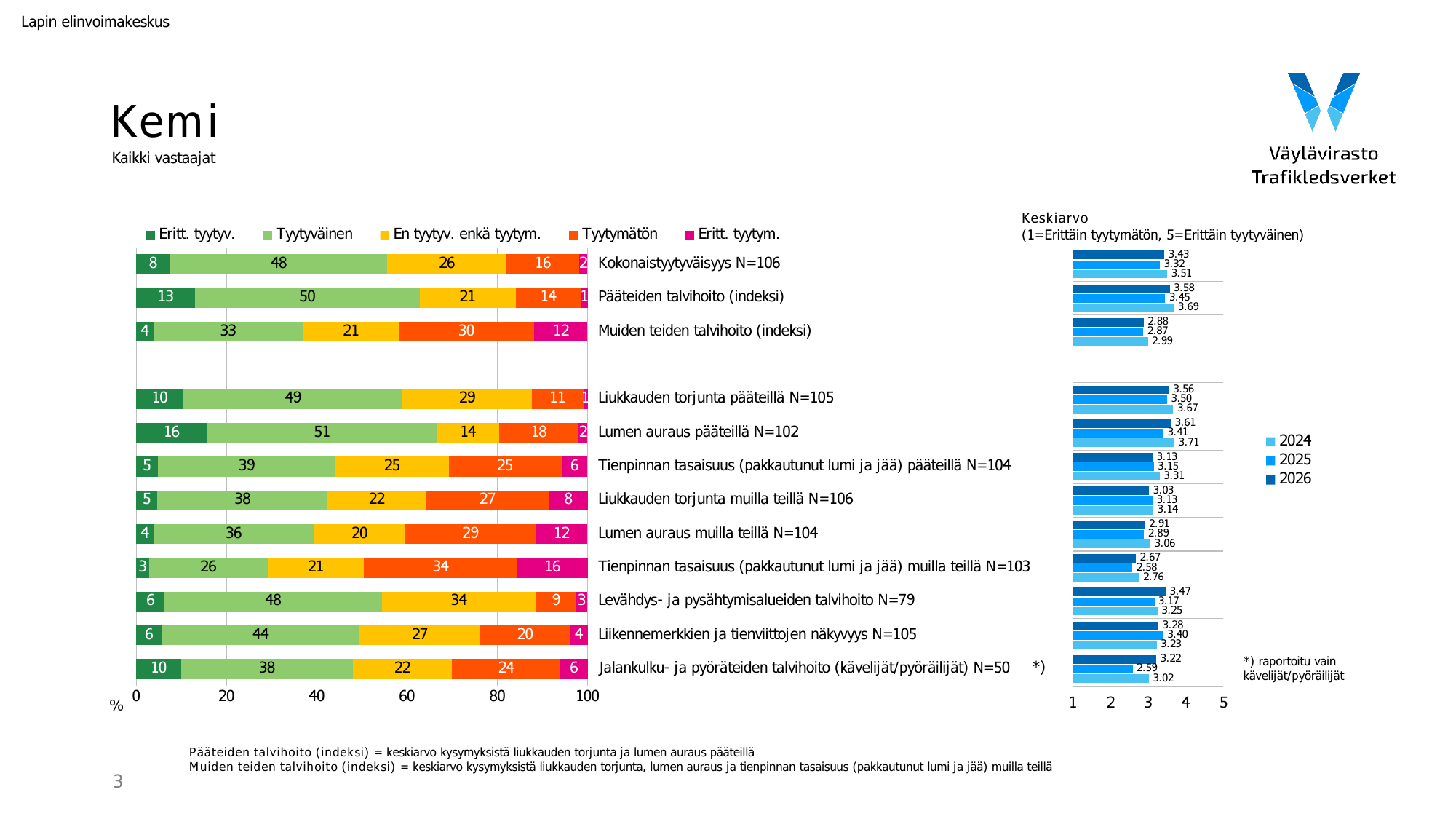

Lapin elinvoimakeskus
# Kemi
Kaikki vastaajat
Keskiarvo
(1=Erittäin tyytymätön, 5=Erittäin tyytyväinen)

### Chart

| Category | Eritt. tyytyv. | Tyytyväinen | En tyytyv. enkä tyytym. | Tyytymätön | Eritt. tyytym. |
|---|---|---|---|---|---|
| Kokonaistyytyväisyys N=106 | 7.547169811320755 | 48.113207547169814 | 26.41509433962264 | 16.037735849056602 | 1.8867924528301887 |
| Pääteiden talvihoito (indeksi) | 13.043478260869565 | 49.75845410628019 | 21.256038647342994 | 14.492753623188406 | 1.4492753623188406 |
| Muiden teiden talvihoito (indeksi) | 3.8338658146964857 | 33.22683706070288 | 21.08626198083067 | 30.031948881789138 | 11.821086261980831 |
|  | None | None | None | None | None |
| Liukkauden torjunta pääteillä N=105 | 10.476190476190476 | 48.57142857142857 | 28.57142857142857 | 11.428571428571429 | 0.9523809523809524 |
| Lumen auraus pääteillä N=102 | 15.686274509803921 | 50.98039215686274 | 13.725490196078432 | 17.647058823529413 | 1.9607843137254901 |
| Tienpinnan tasaisuus (pakkautunut lumi ja jää) pääteillä N=104 | 4.807692307692308 | 39.42307692307692 | 25.0 | 25.0 | 5.769230769230769 |
| Liukkauden torjunta muilla teillä N=106 | 4.716981132075472 | 37.735849056603776 | 21.69811320754717 | 27.358490566037734 | 8.49056603773585 |
| Lumen auraus muilla teillä N=104 | 3.8461538461538463 | 35.57692307692308 | 20.192307692307693 | 28.846153846153843 | 11.538461538461538 |
| Tienpinnan tasaisuus (pakkautunut lumi ja jää) muilla teillä N=103 | 2.912621359223301 | 26.21359223300971 | 21.35922330097087 | 33.980582524271846 | 15.53398058252427 |
| Levähdys- ja pysähtymisalueiden talvihoito N=79 | 6.329113924050633 | 48.10126582278481 | 34.177215189873415 | 8.860759493670885 | 2.5316455696202533 |
| Liikennemerkkien ja tienviittojen näkyvyys N=105 | 5.714285714285714 | 43.80952380952381 | 26.666666666666668 | 20.0 | 3.8095238095238098 |
| Jalankulku- ja pyöräteiden talvihoito (kävelijät/pyöräilijät) N=50 | 10.0 | 38.0 | 22.0 | 24.0 | 6.0 |

### Chart

| Category | 2026 | 2025 | 2024 |
|---|---|---|---|
*) raportoitu vain
kävelijät/pyöräilijät
*)
%
Pääteiden talvihoito (indeksi) = keskiarvo kysymyksistä liukkauden torjunta ja lumen auraus pääteillä
Muiden teiden talvihoito (indeksi) = keskiarvo kysymyksistä liukkauden torjunta, lumen auraus ja tienpinnan tasaisuus (pakkautunut lumi ja jää) muilla teillä

3